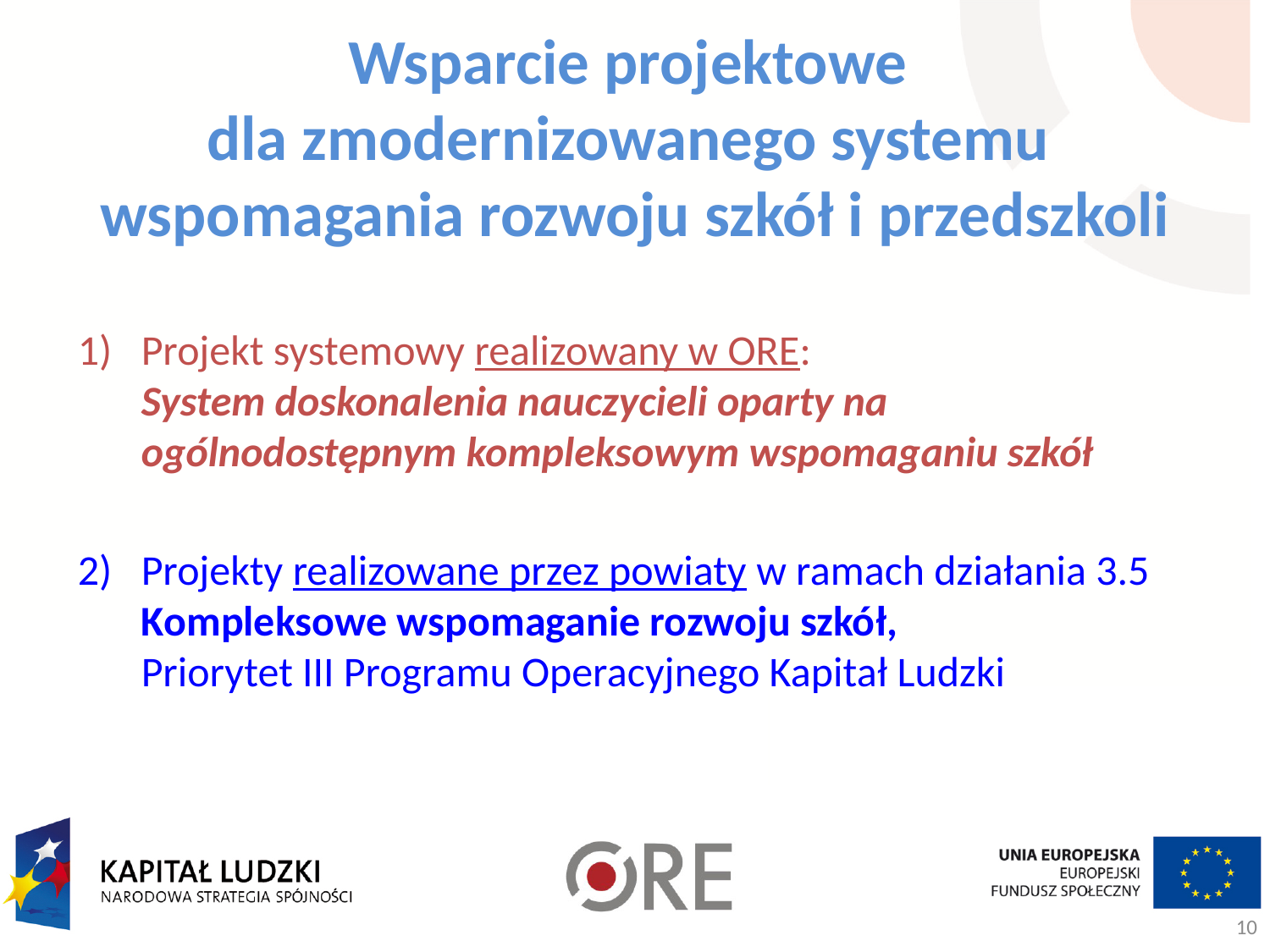

Wsparcie projektowe
dla zmodernizowanego systemu
wspomagania rozwoju szkół i przedszkoli

Projekt systemowy realizowany w ORE:
System doskonalenia nauczycieli oparty na ogólnodostępnym kompleksowym wspomaganiu szkół

Projekty realizowane przez powiaty w ramach działania 3.5 Kompleksowe wspomaganie rozwoju szkół,
Priorytet III Programu Operacyjnego Kapitał Ludzki
10